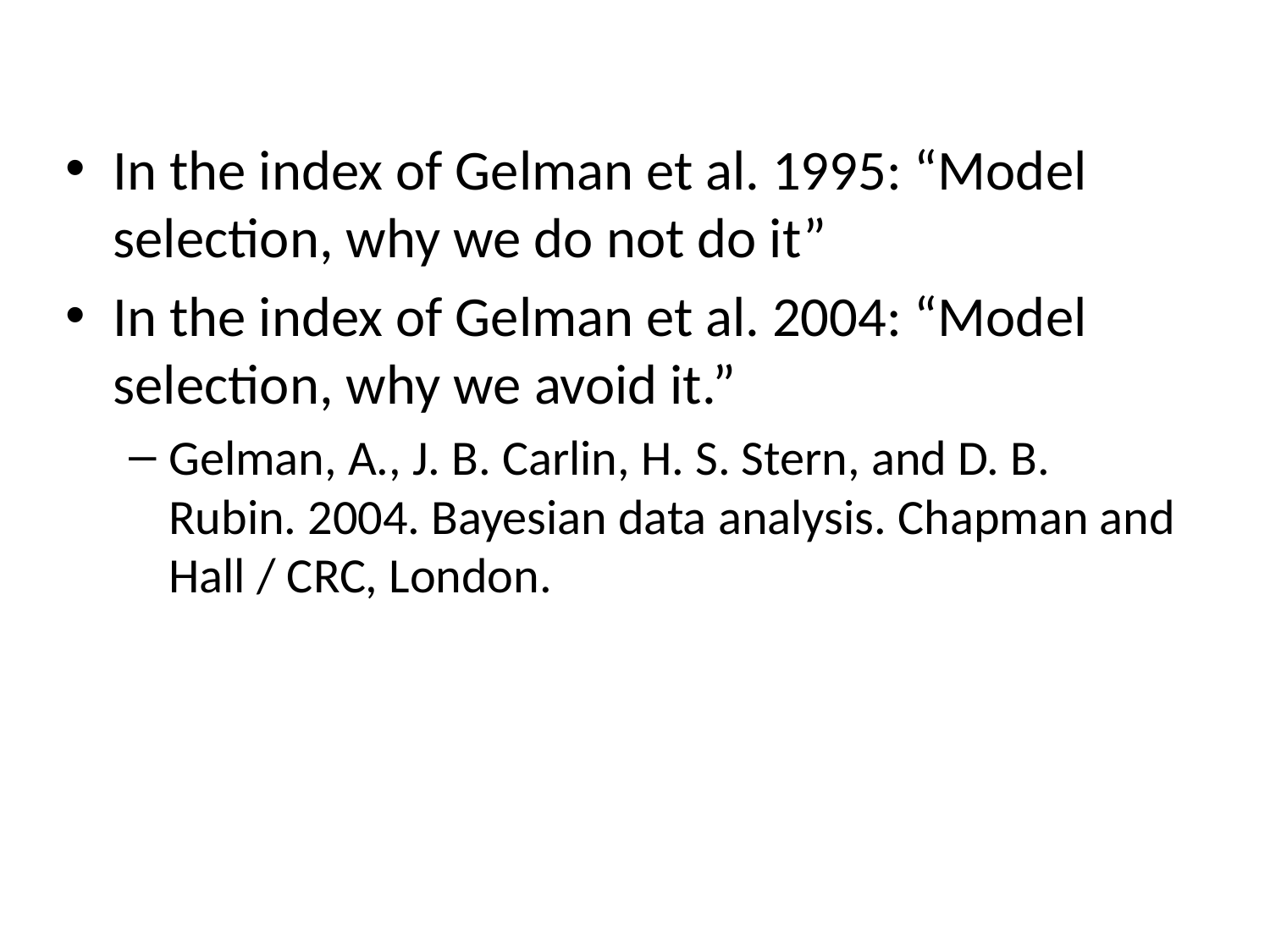

In the index of Gelman et al. 1995: “Model selection, why we do not do it”
In the index of Gelman et al. 2004: “Model selection, why we avoid it.”
Gelman, A., J. B. Carlin, H. S. Stern, and D. B. Rubin. 2004. Bayesian data analysis. Chapman and Hall / CRC, London.